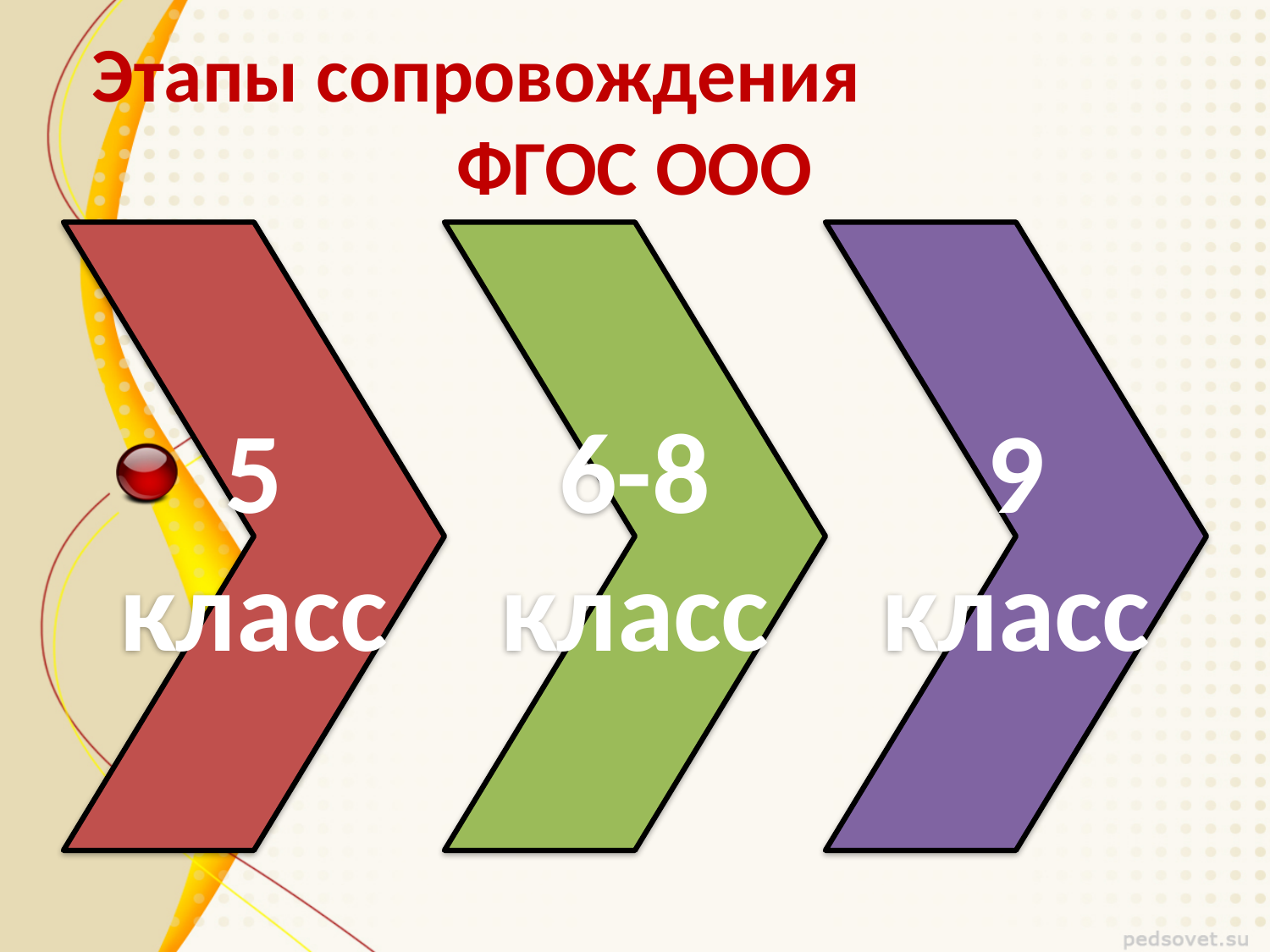

# Этапы сопровождения                   ФГОС ООО
9 класс